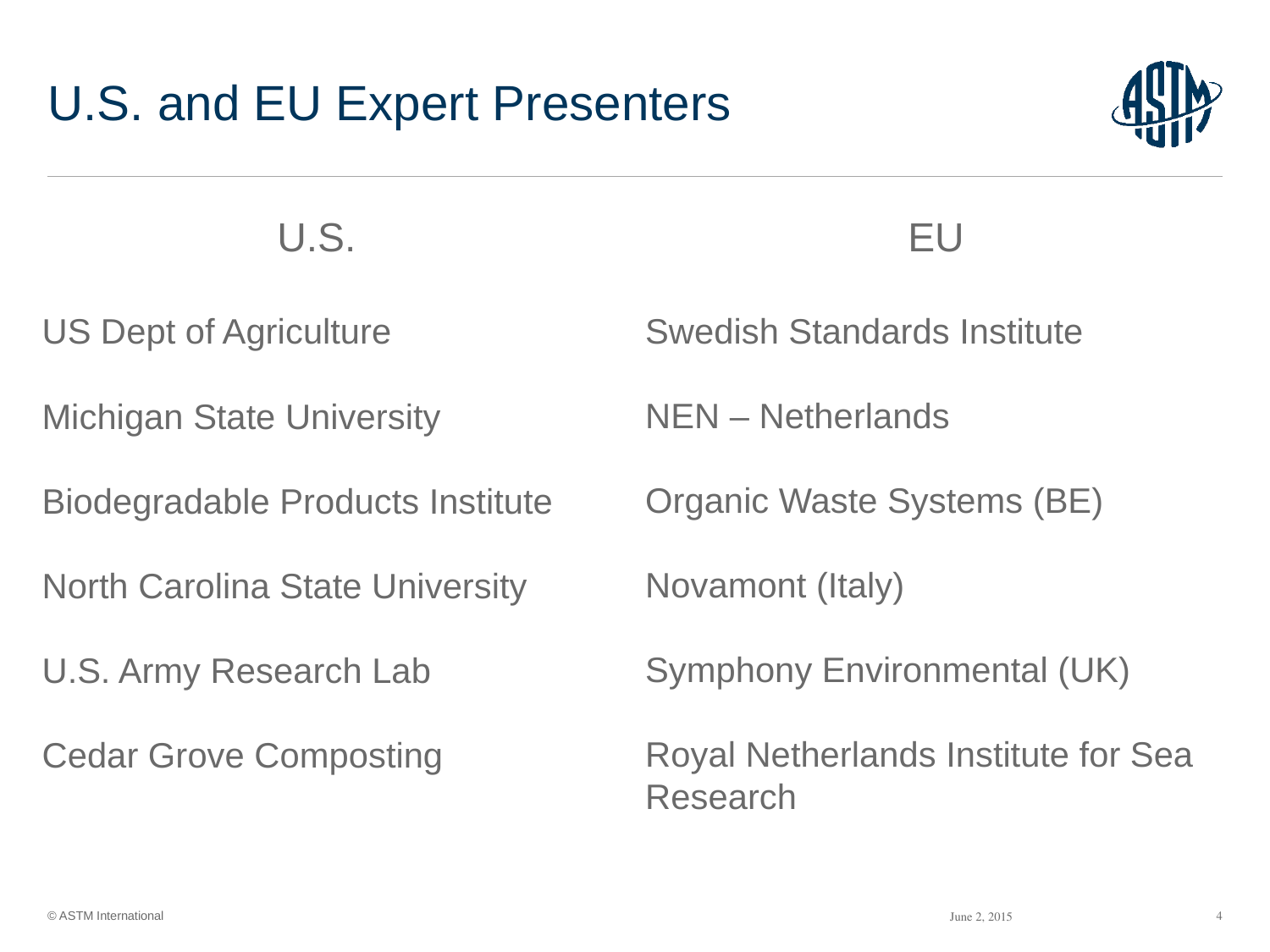

U.S. and EU Expert Presenters
U.S.

US Dept of Agriculture

Michigan State University

Biodegradable Products Institute

North Carolina State University

U.S. Army Research Lab

Cedar Grove Composting

EU

Swedish Standards Institute

NEN – Netherlands

Organic Waste Systems (BE)

Novamont (Italy)

Symphony Environmental (UK)

Royal Netherlands Institute for Sea Research

June 2, 2015
4